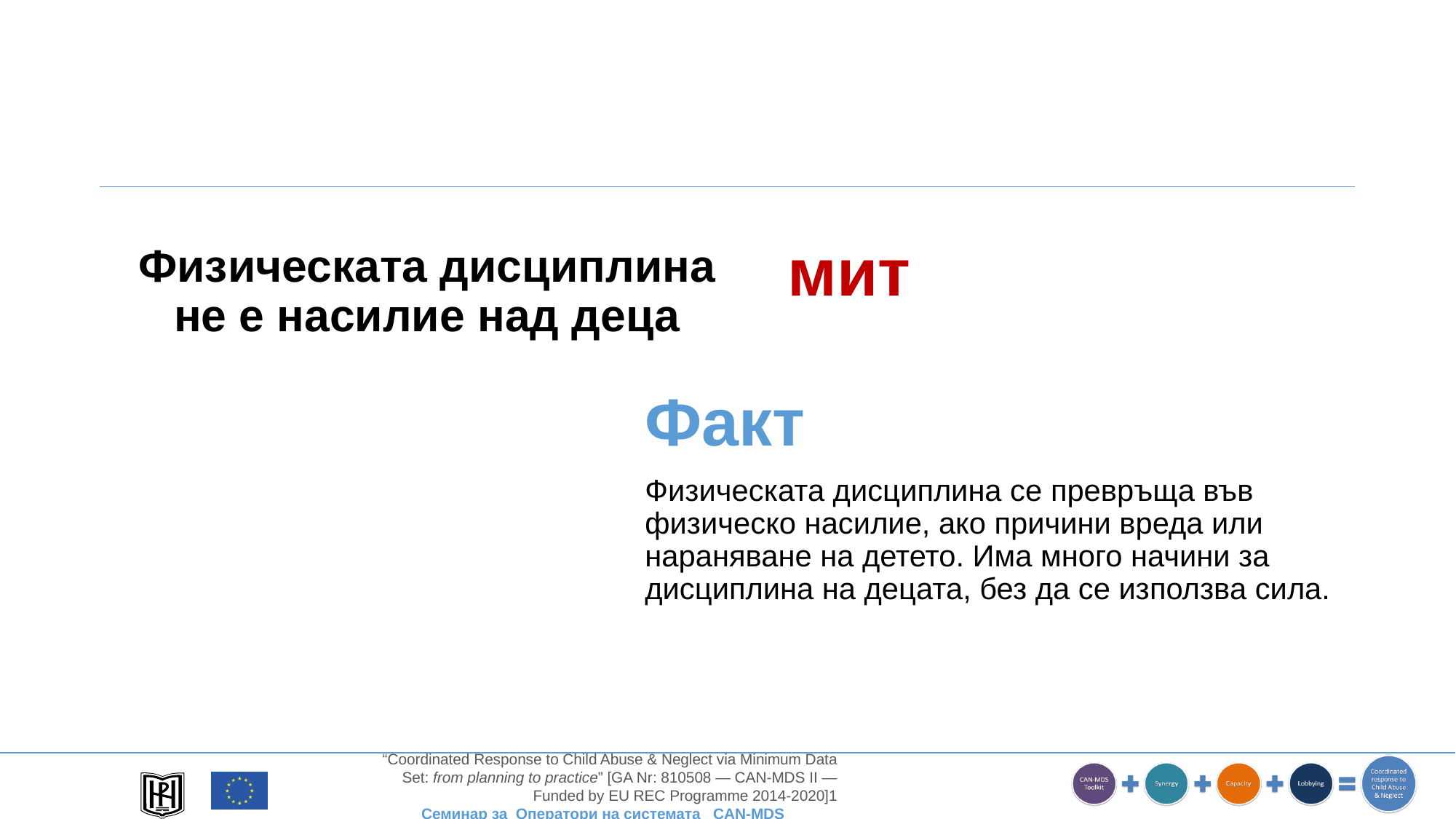

мит
Физическата дисциплина не е насилие над деца
Факт
Физическата дисциплина се превръща във физическо насилие, ако причини вреда или нараняване на детето. Има много начини за дисциплина на децата, без да се използва сила.